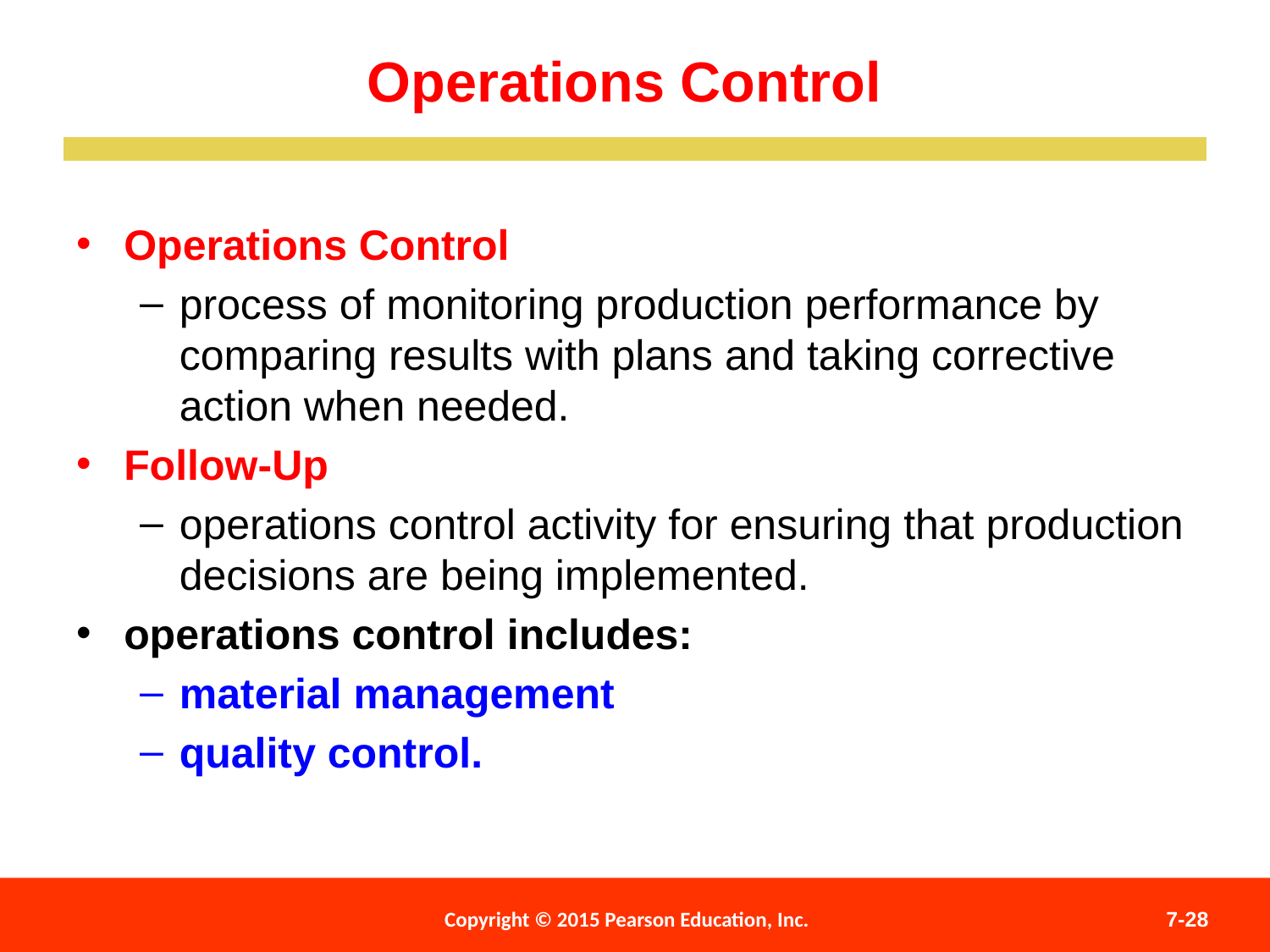

Operations Control
Operations Control
process of monitoring production performance by comparing results with plans and taking corrective action when needed.
Follow-Up
operations control activity for ensuring that production decisions are being implemented.
operations control includes:
material management
quality control.